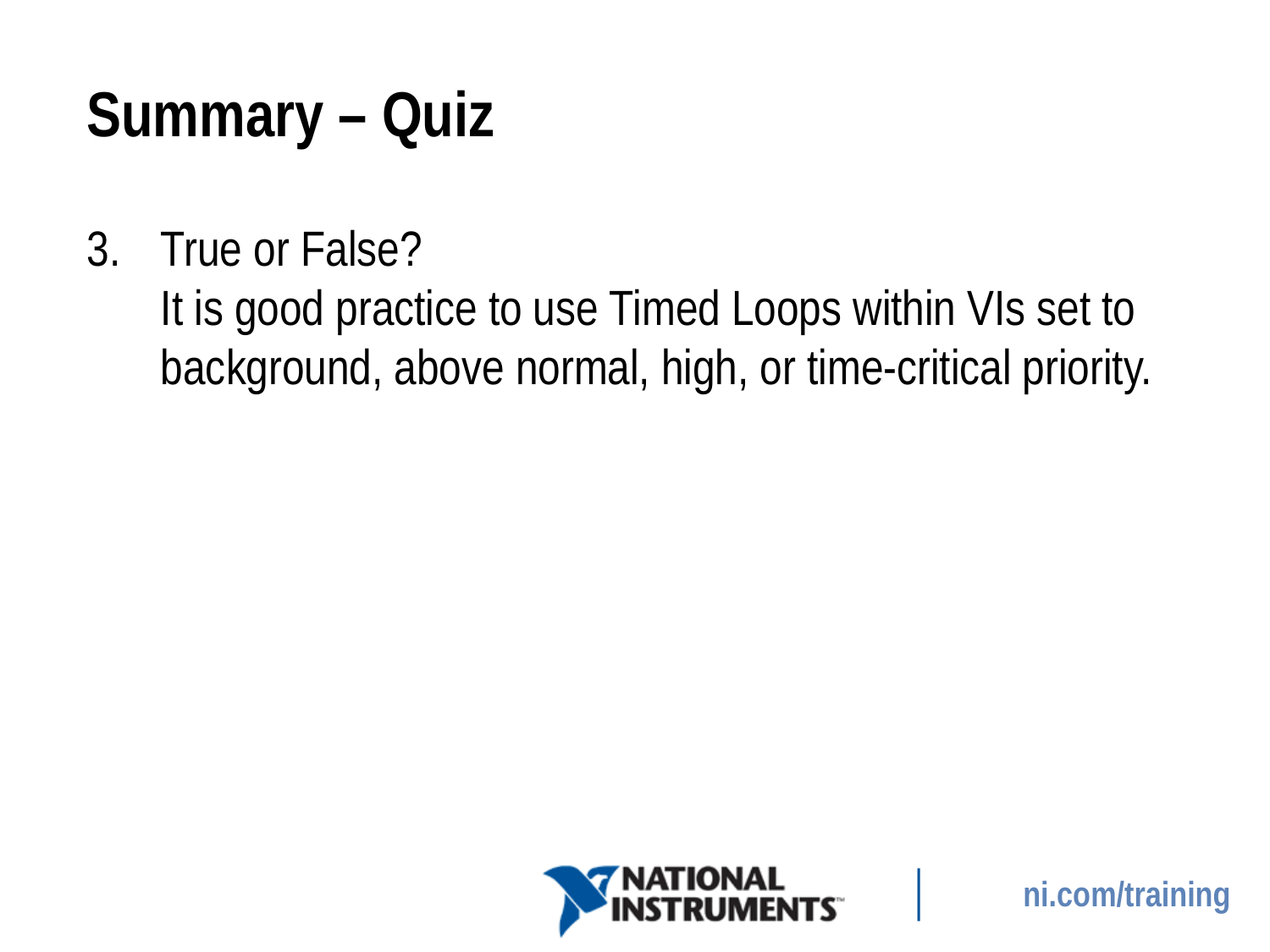

# Summary – Quiz
True or False?
It is good practice to use Timed Loops within VIs set to background, above normal, high, or time-critical priority.